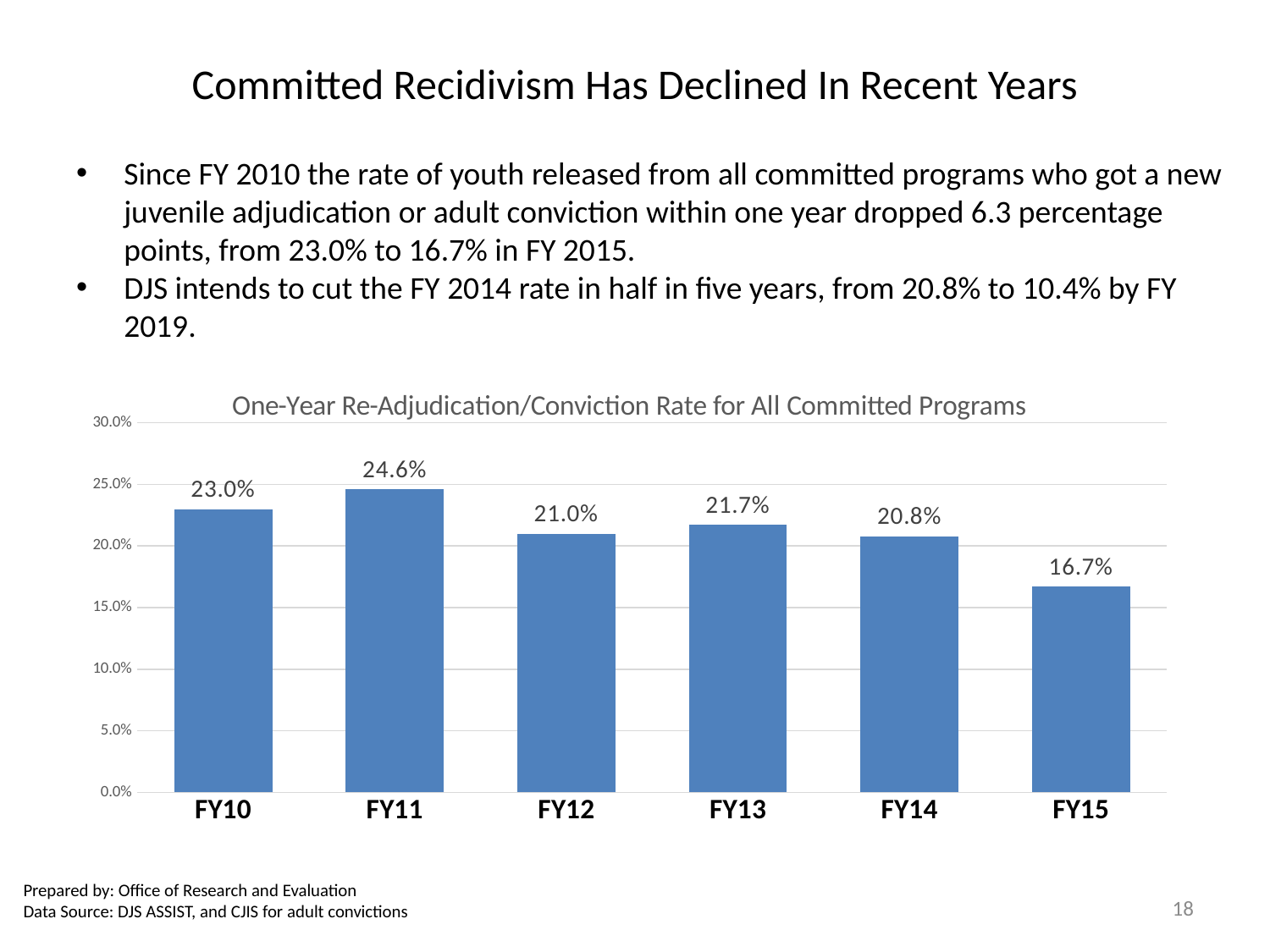

# Committed Recidivism Has Declined In Recent Years

Since FY 2010 the rate of youth released from all committed programs who got a new juvenile adjudication or adult conviction within one year dropped 6.3 percentage points, from 23.0% to 16.7% in FY 2015.
DJS intends to cut the FY 2014 rate in half in five years, from 20.8% to 10.4% by FY 2019.

### Chart: One-Year Re-Adjudication/Conviction Rate for All Committed Programs

| Category | Re-Adjudication |
|---|---|
| FY15 | 0.167 |
| FY14 | 0.208 |
| FY13 | 0.217 |
| FY12 | 0.21 |
| FY11 | 0.246 |
| FY10 | 0.23 |
Prepared by: Office of Research and Evaluation
Data Source: DJS ASSIST, and CJIS for adult convictions
18